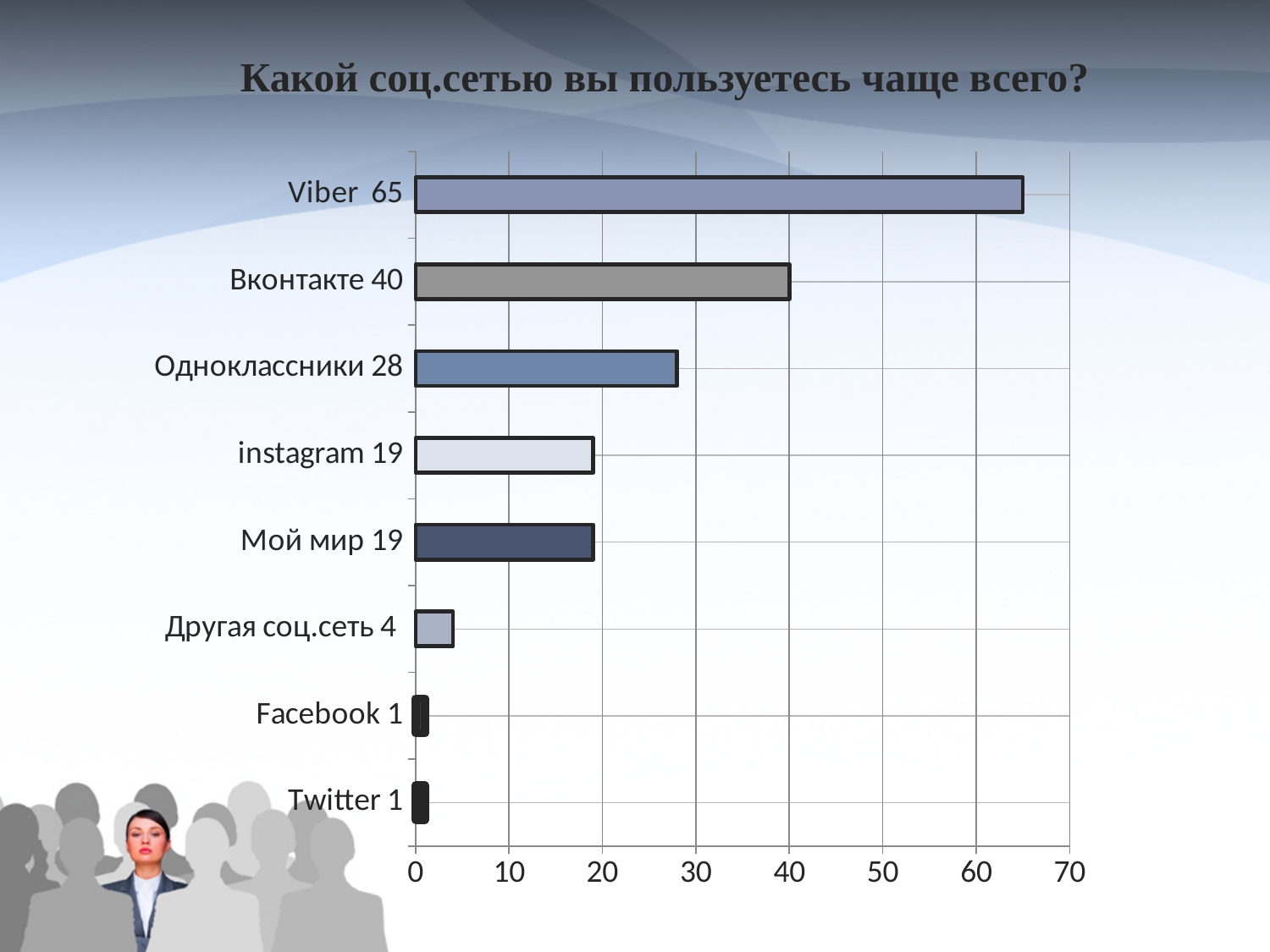

# Какой соц.сетью вы пользуетесь чаще всего?

### Chart

| Category | Столбец1 |
|---|---|
| Twitter 1 | 1.0 |
| Facebook 1 | 1.0 |
|  Другая соц.сеть 4  | 4.0 |
| Мой мир 19 | 19.0 |
| instagram 19 | 19.0 |
| Одноклассники 28 | 28.0 |
| Вконтакте 40 | 40.0 |
| Viber  65 | 65.0 |